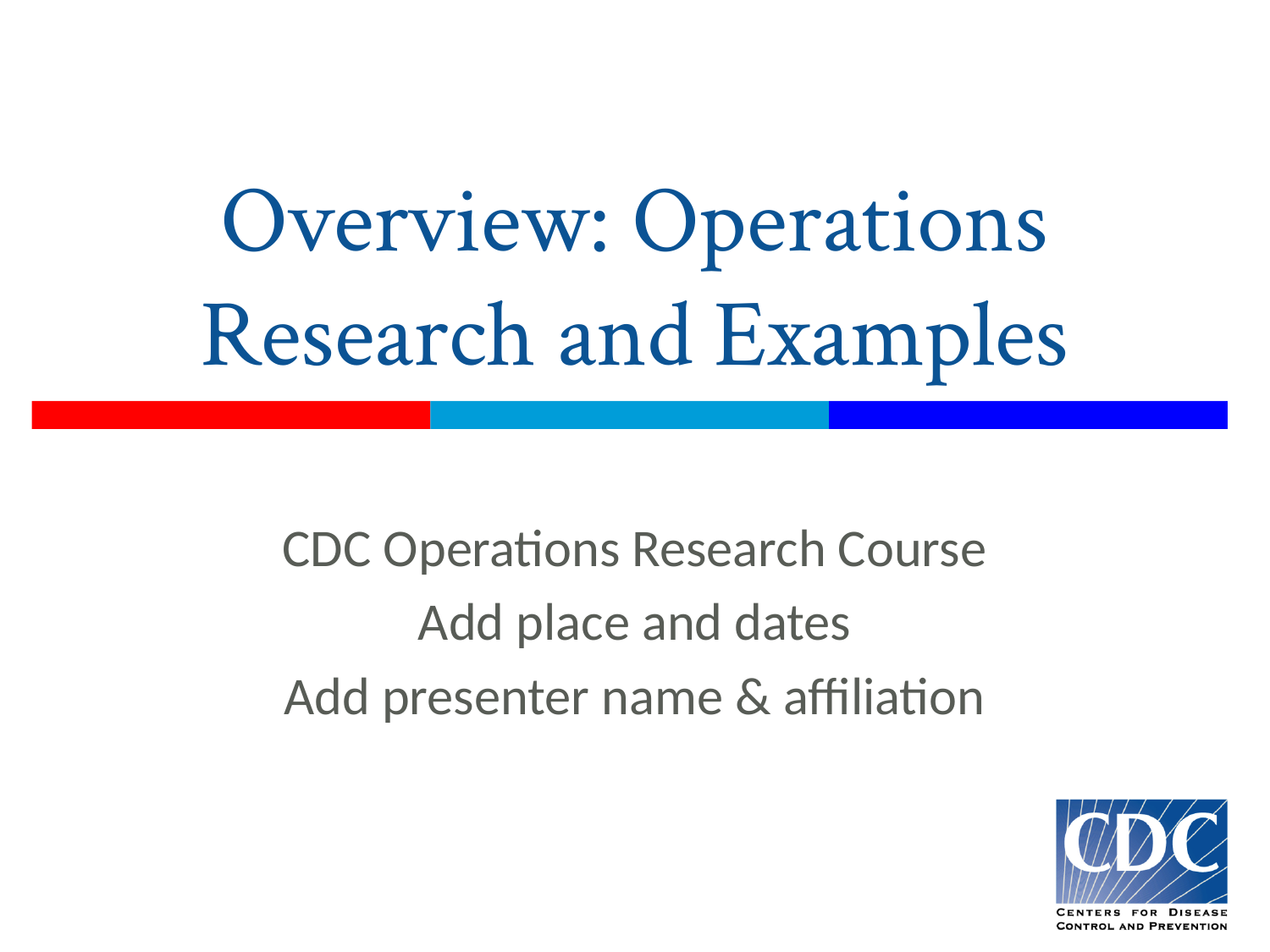

# Overview: Operations Research and Examples
CDC Operations Research Course
Add place and dates
Add presenter name & affiliation